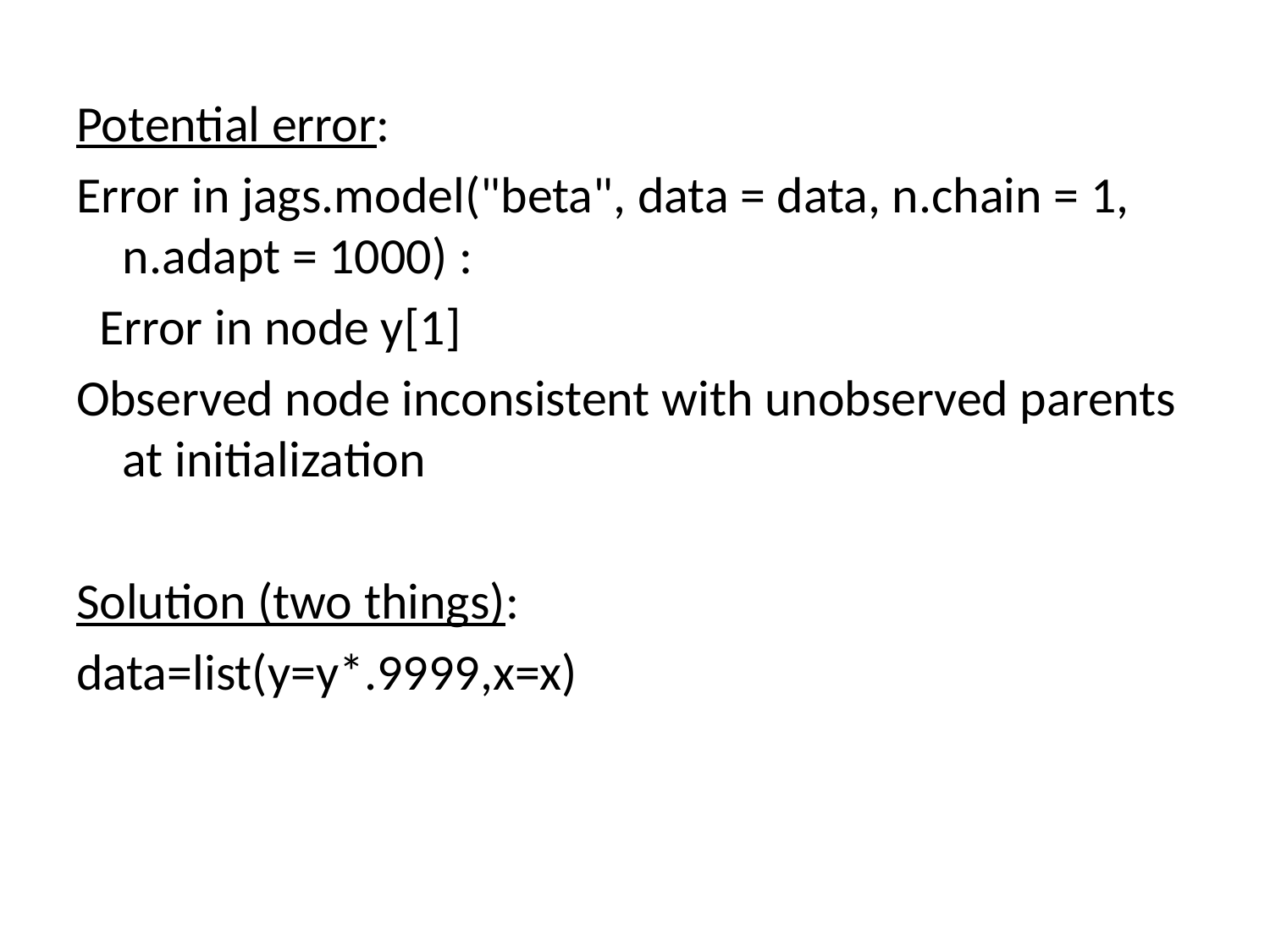

Potential error:
Error in jags.model("beta", data = data, n.chain = 1, n.adapt = 1000) :
  Error in node y[1]
Observed node inconsistent with unobserved parents at initialization

Solution (two things):
data=list(y=y*.9999,x=x)